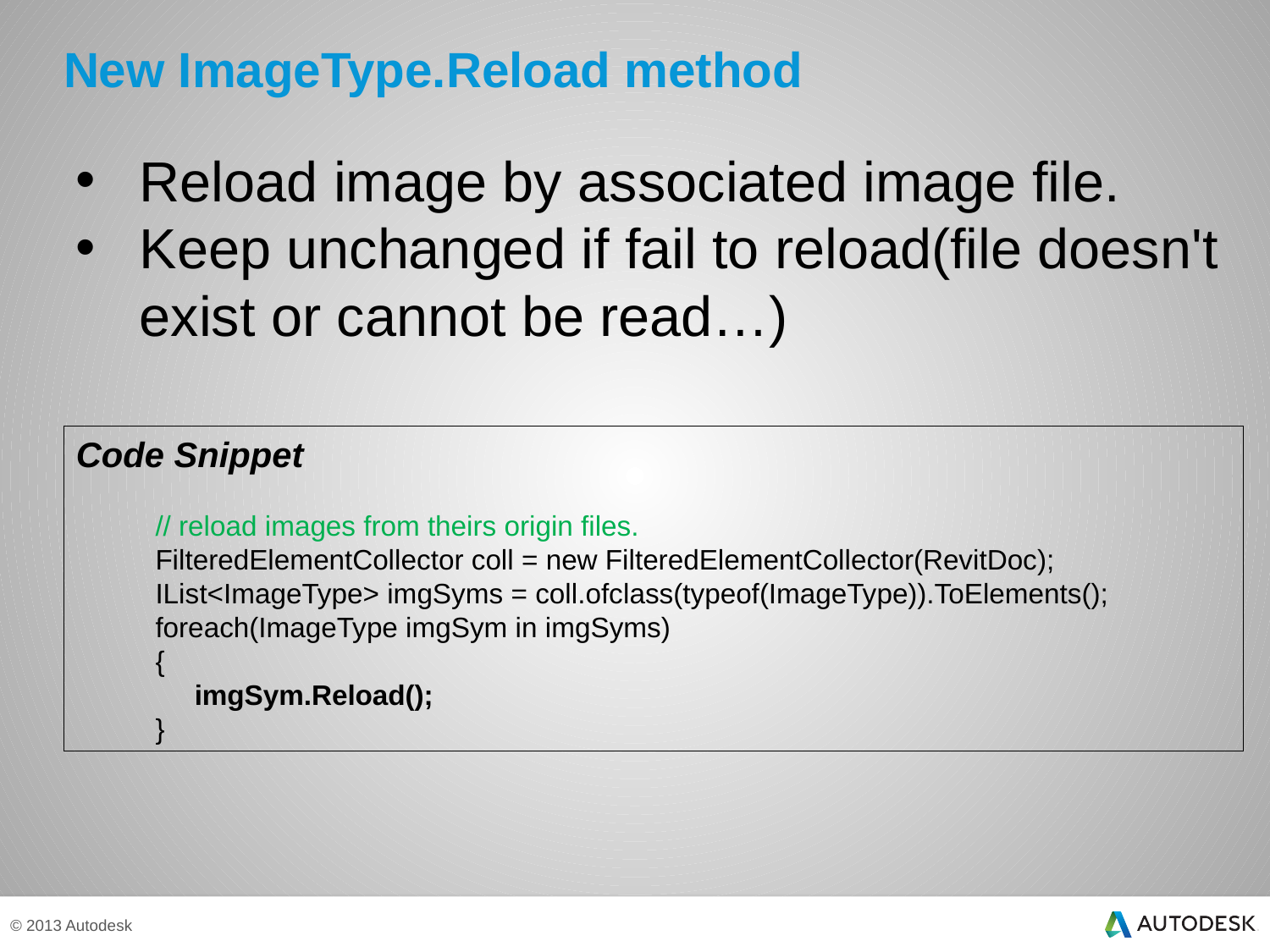

# New ImageType.Reload method
Reload image by associated image file.
Keep unchanged if fail to reload(file doesn't exist or cannot be read…)
Code Snippet

// reload images from theirs origin files.
FilteredElementCollector coll = new FilteredElementCollector(RevitDoc);
IList<ImageType> imgSyms = coll.ofclass(typeof(ImageType)).ToElements();
foreach(ImageType imgSym in imgSyms)
{
     imgSym.Reload();
}